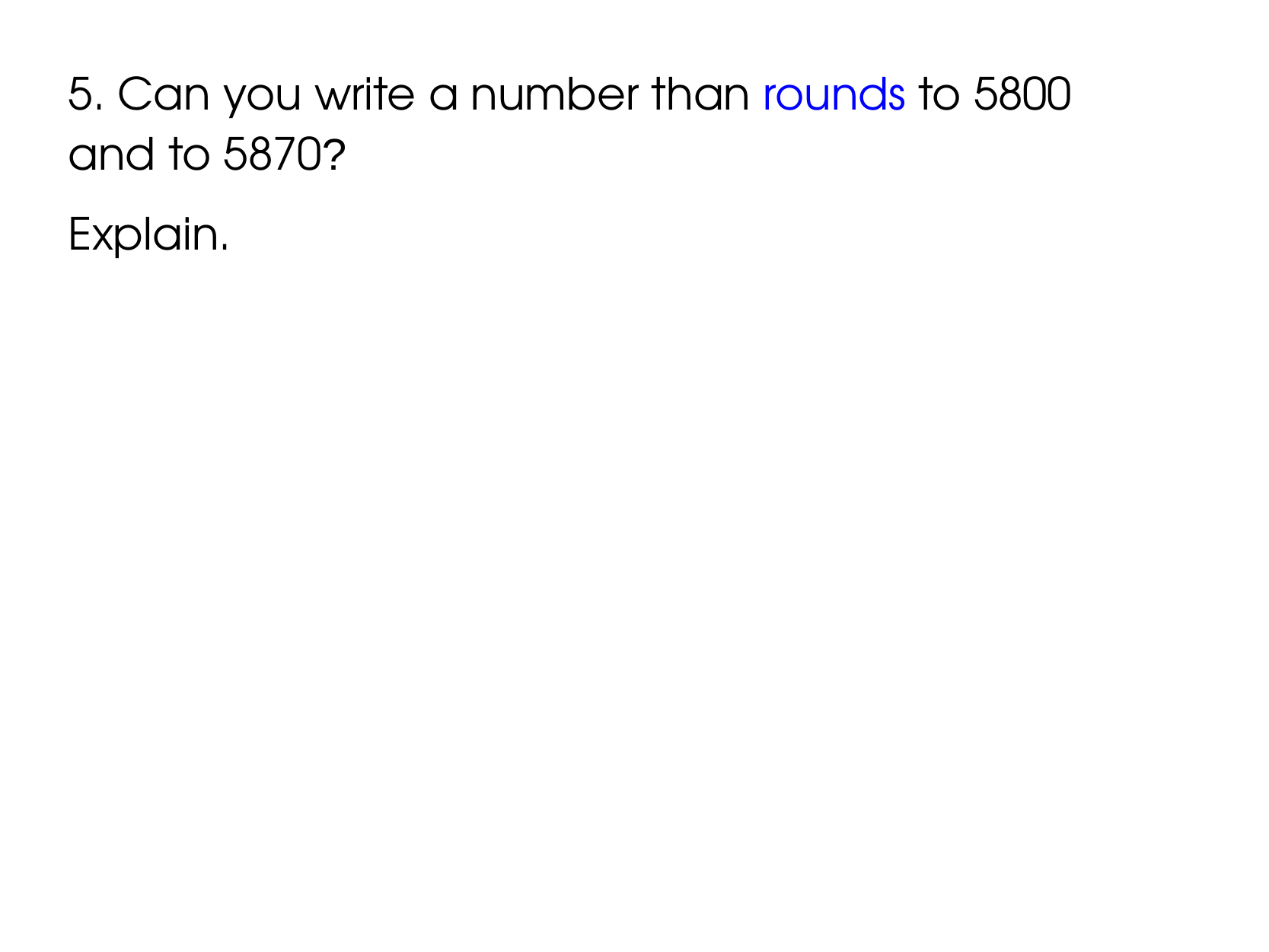

5. Can you write a number than rounds to 5800 and to 5870?
Explain.